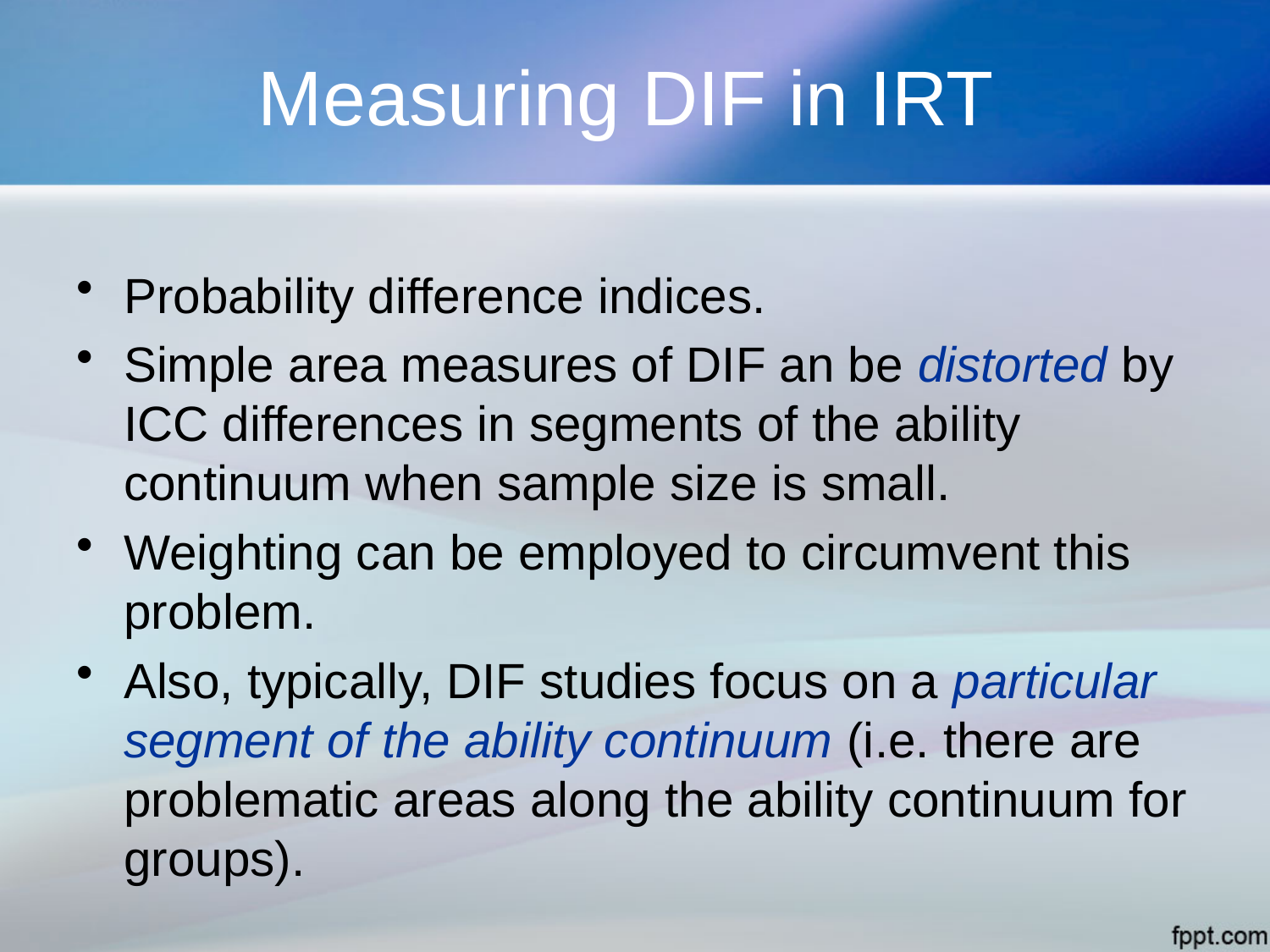

# Measuring DIF in IRT
Probability difference indices.
Simple area measures of DIF an be distorted by ICC differences in segments of the ability continuum when sample size is small.
Weighting can be employed to circumvent this problem.
Also, typically, DIF studies focus on a particular segment of the ability continuum (i.e. there are problematic areas along the ability continuum for groups).